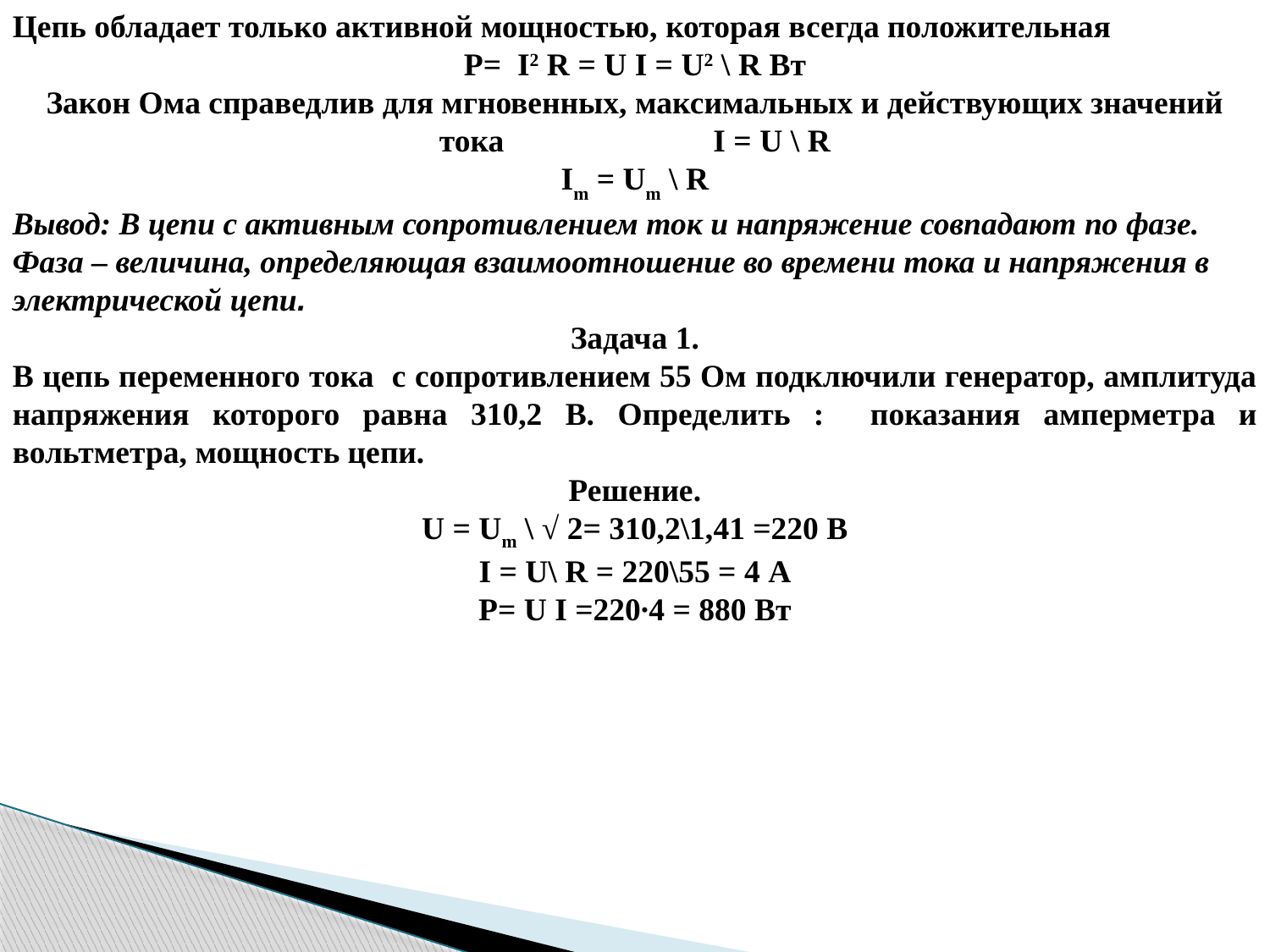

Цепь обладает только активной мощностью, которая всегда положительная
Р=  I2 R = U I = U2 \ R Вт
Закон Ома справедлив для мгновенных, максимальных и действующих значений тока                          I = U \ R
Im = Um \ R
Вывод: В цепи с активным сопротивлением ток и напряжение совпадают по фазе.
Фаза – величина, определяющая взаимоотношение во времени тока и напряжения в электрической цепи.
Задача 1.
В цепь переменного тока  с сопротивлением 55 Ом подключили генератор, амплитуда напряжения которого равна 310,2 В. Определить :  показания амперметра и вольтметра, мощность цепи.
Решение.
U = Um \ √ 2= 310,2\1,41 =220 В
I = U\ R = 220\55 = 4 А
Р= U I =220∙4 = 880 Вт